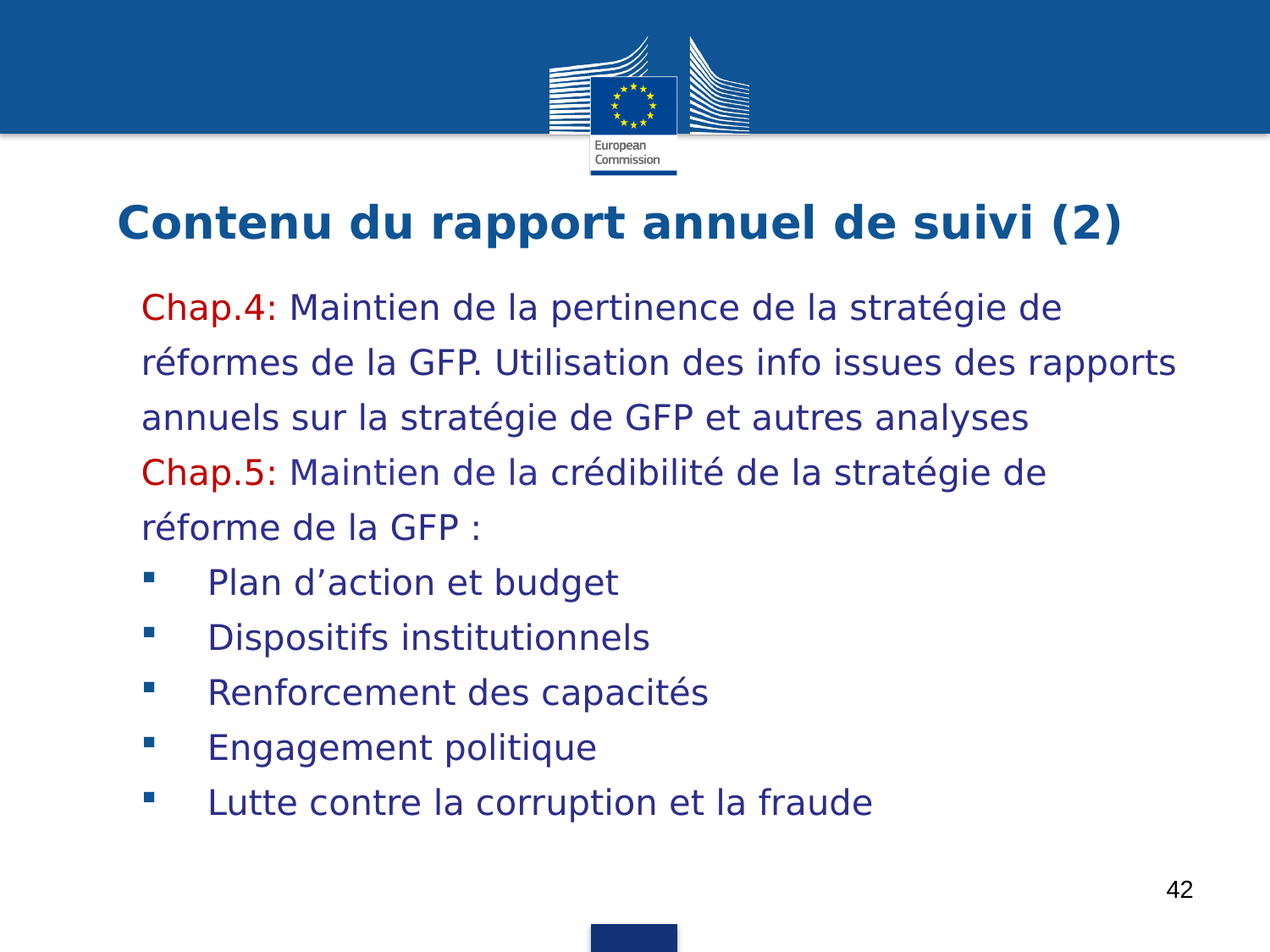

# Contenu du rapport annuel de suivi (2)
Chap.4: Maintien de la pertinence de la stratégie de réformes de la GFP. Utilisation des info issues des rapports annuels sur la stratégie de GFP et autres analyses
Chap.5: Maintien de la crédibilité de la stratégie de réforme de la GFP :
Plan d’action et budget
Dispositifs institutionnels
Renforcement des capacités
Engagement politique
Lutte contre la corruption et la fraude

42